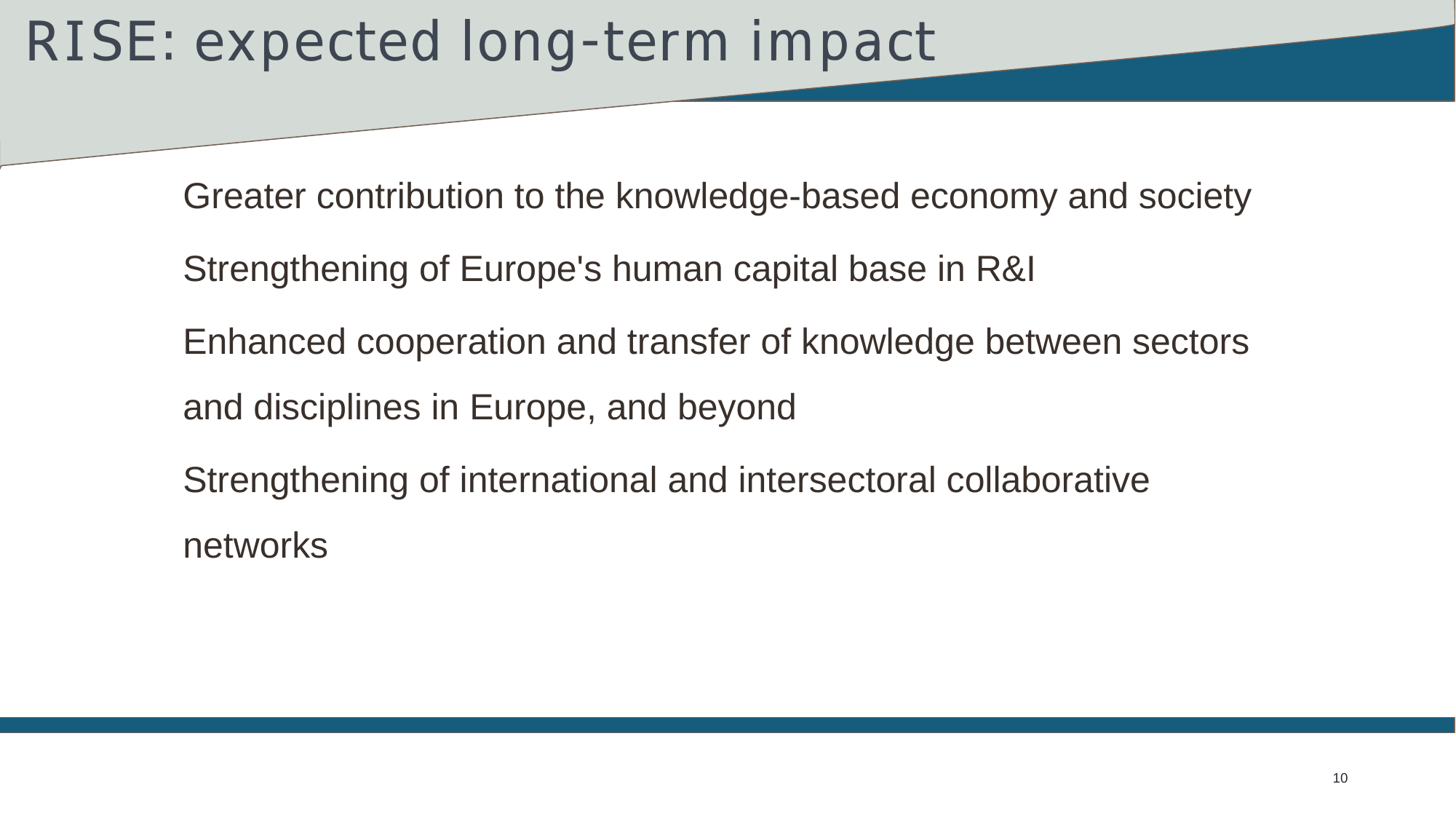

RISE: expected long-term impact
Greater contribution to the knowledge-based economy and society
Strengthening of Europe's human capital base in R&I
Enhanced cooperation and transfer of knowledge between sectors and disciplines in Europe, and beyond
Strengthening of international and intersectoral collaborative networks
10